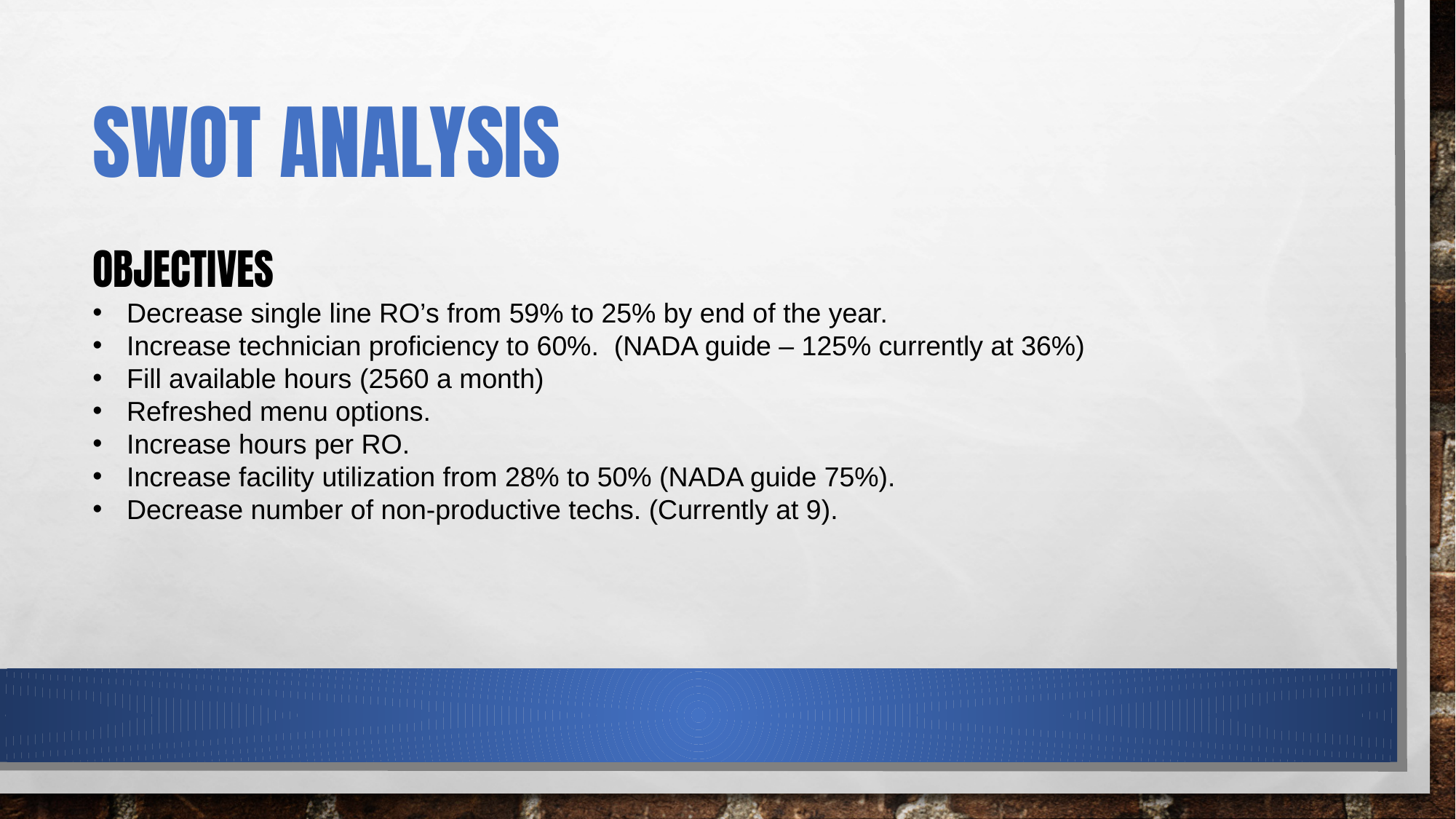

# SWOT Analysis
OBJECTIVES
Decrease single line RO’s from 59% to 25% by end of the year.
Increase technician proficiency to 60%.  (NADA guide – 125% currently at 36%)
Fill available hours (2560 a month)
Refreshed menu options.
Increase hours per RO.
Increase facility utilization from 28% to 50% (NADA guide 75%).
Decrease number of non-productive techs. (Currently at 9).